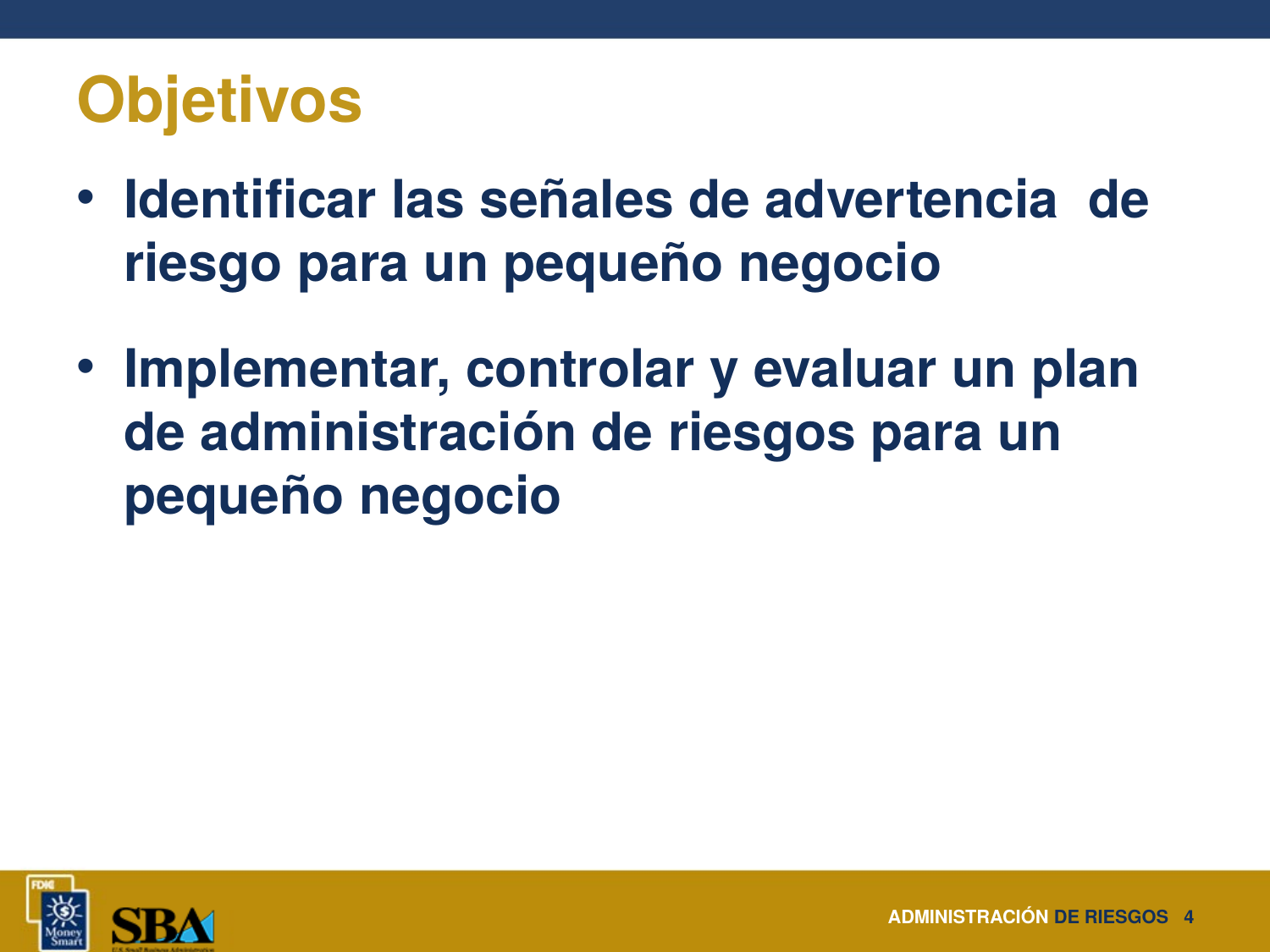

# Objetivos
Identificar las señales de advertencia  de riesgo para un pequeño negocio
Implementar, controlar y evaluar un plan de administración de riesgos para un pequeño negocio